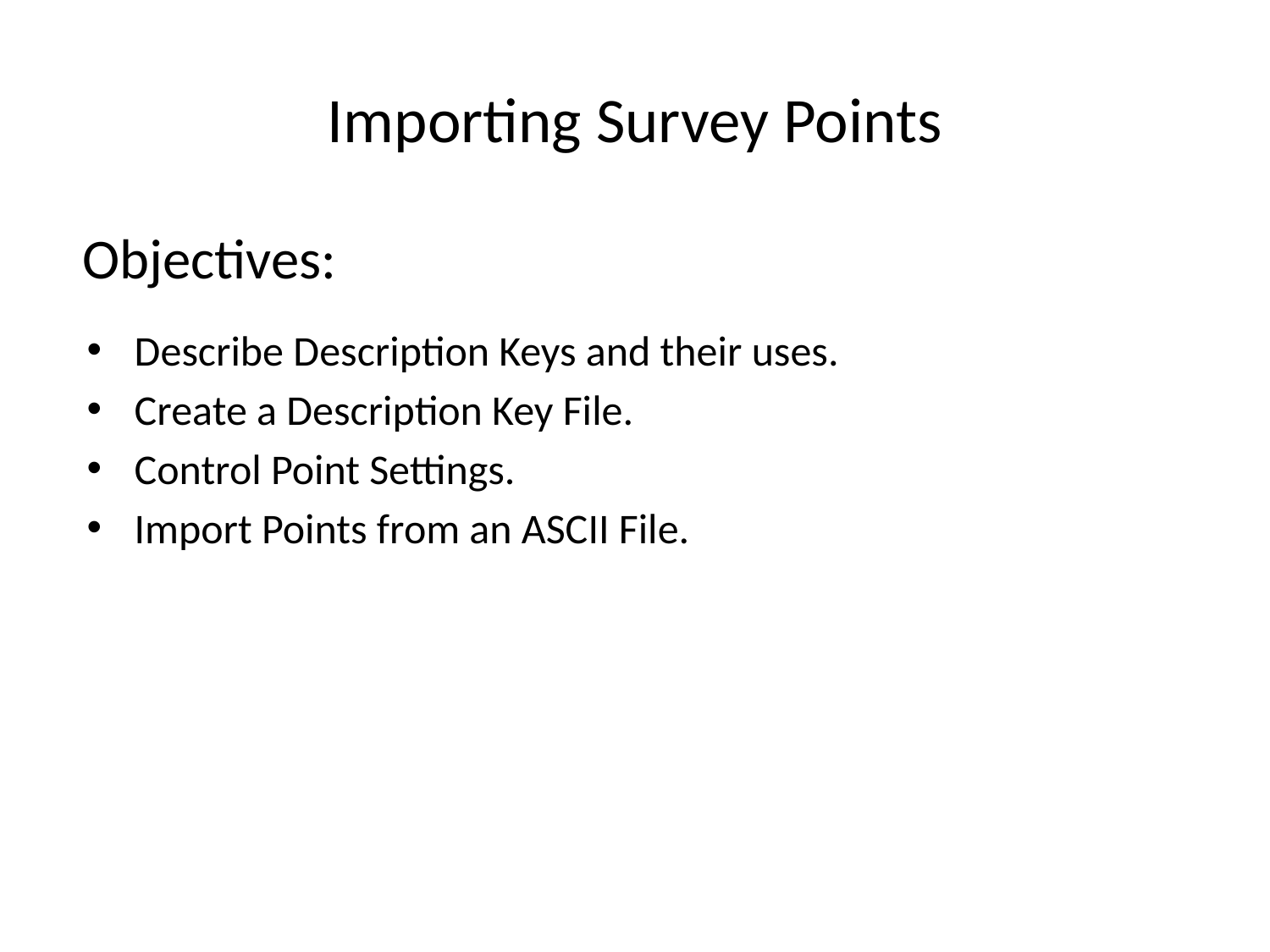

# Importing Survey Points
Objectives:
Describe Description Keys and their uses.
Create a Description Key File.
Control Point Settings.
Import Points from an ASCII File.